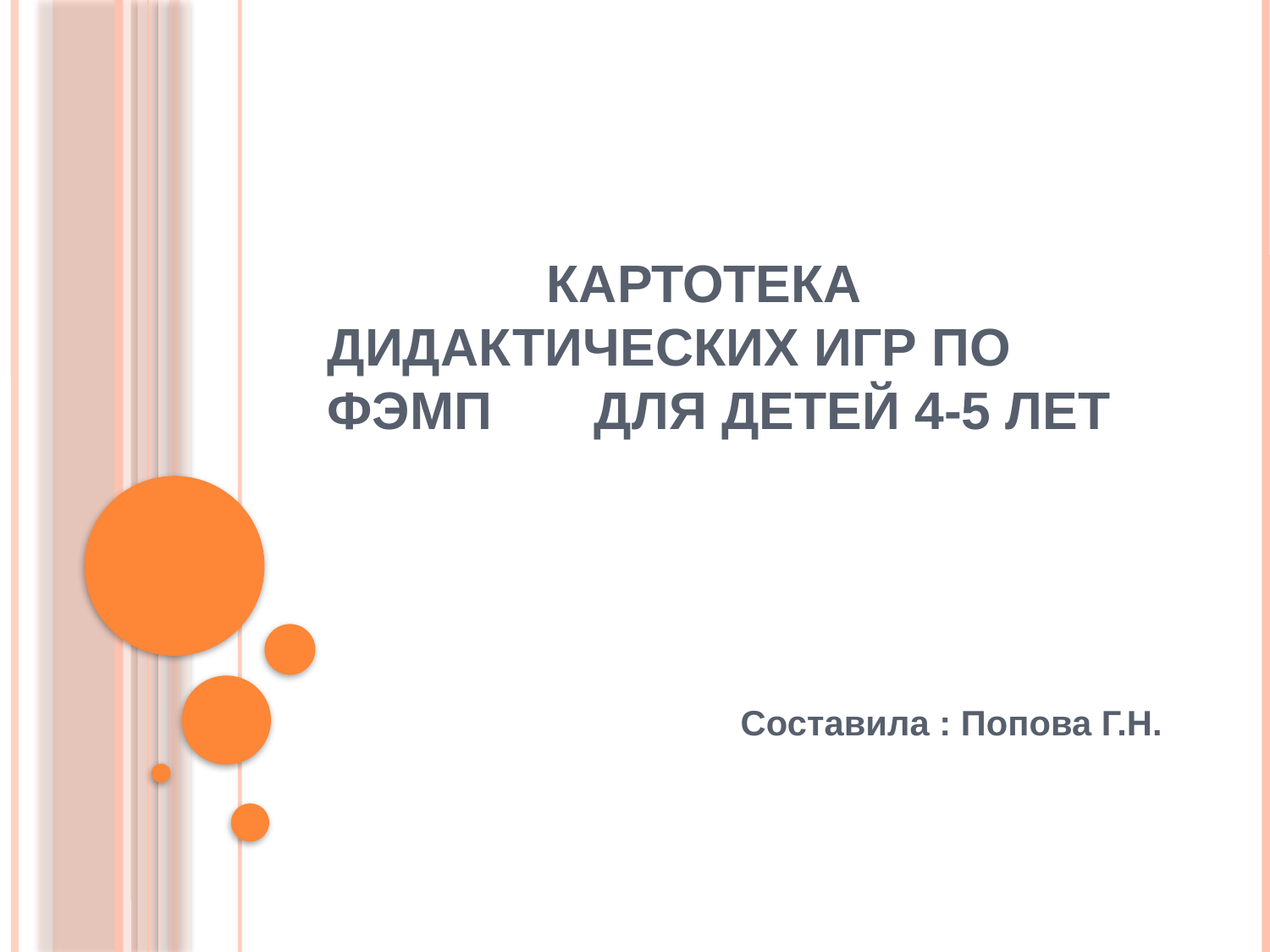

# Картотека дидактических игр по ФЭМП       для детей 4-5 лет
Составила : Попова Г.Н.